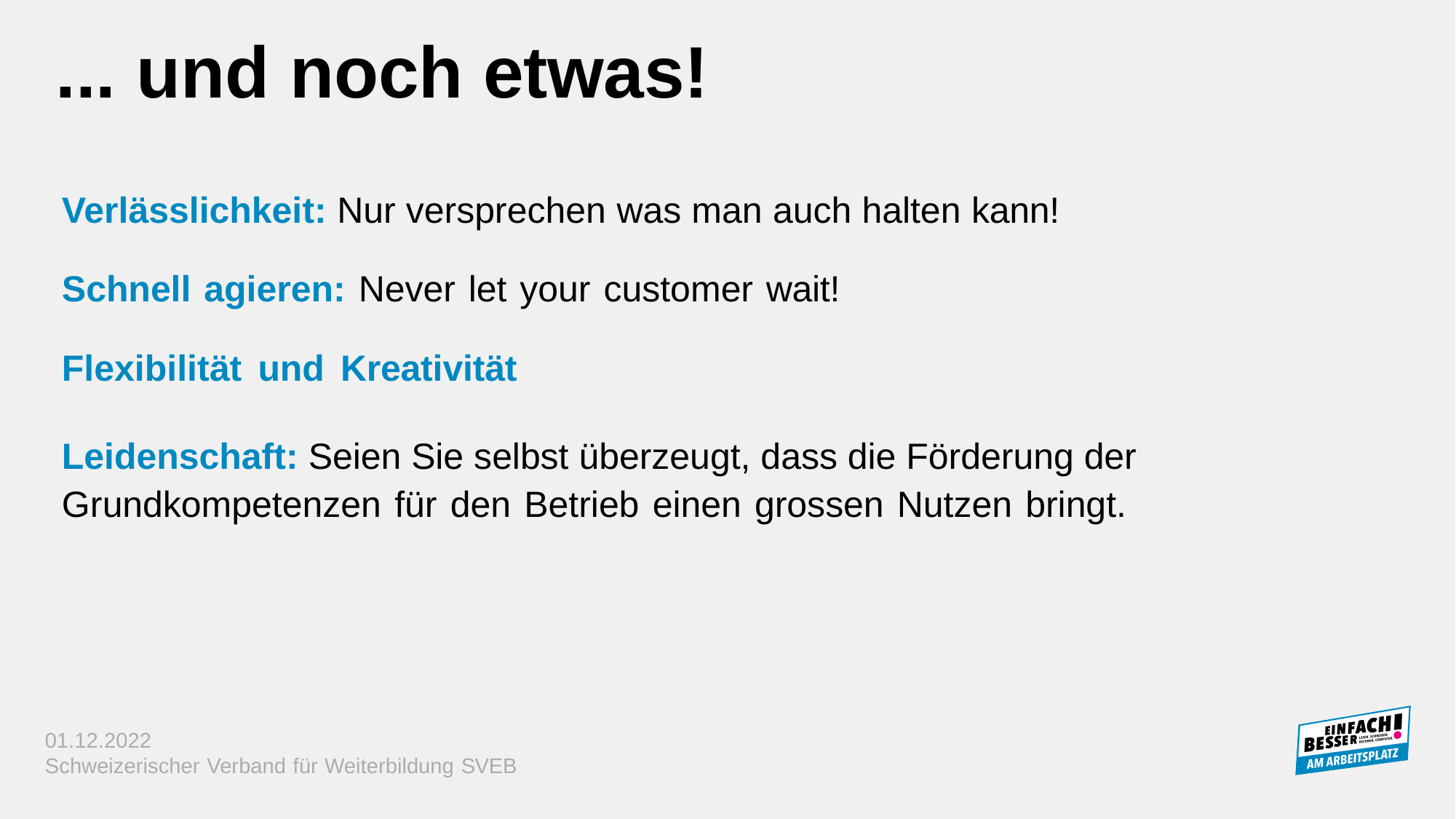

... und noch etwas!
Verlässlichkeit: Nur versprechen was man auch halten kann!

Schnell agieren: Never let your customer wait!

Flexibilität und Kreativität

Leidenschaft: Seien Sie selbst überzeugt, dass die Förderung der Grundkompetenzen für den Betrieb einen grossen Nutzen bringt.